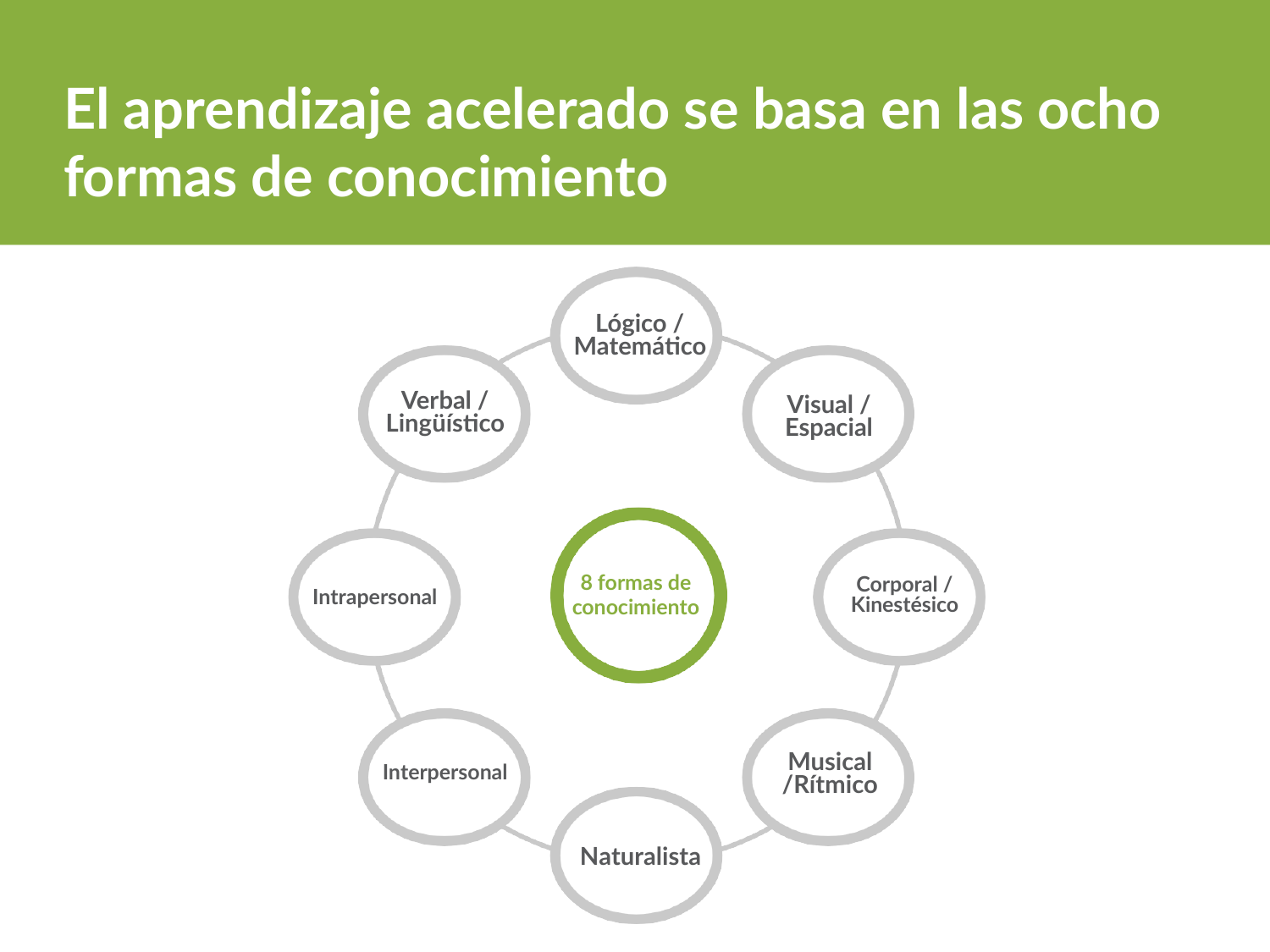

# El aprendizaje acelerado se basa en las ocho formas de conocimiento

Lógico / Matemático
Verbal / Lingüístico
Visual / Espacial
8 formas de conocimiento
Corporal / Kinestésico
Intrapersonal
Musical /Rítmico
Interpersonal
Naturalista